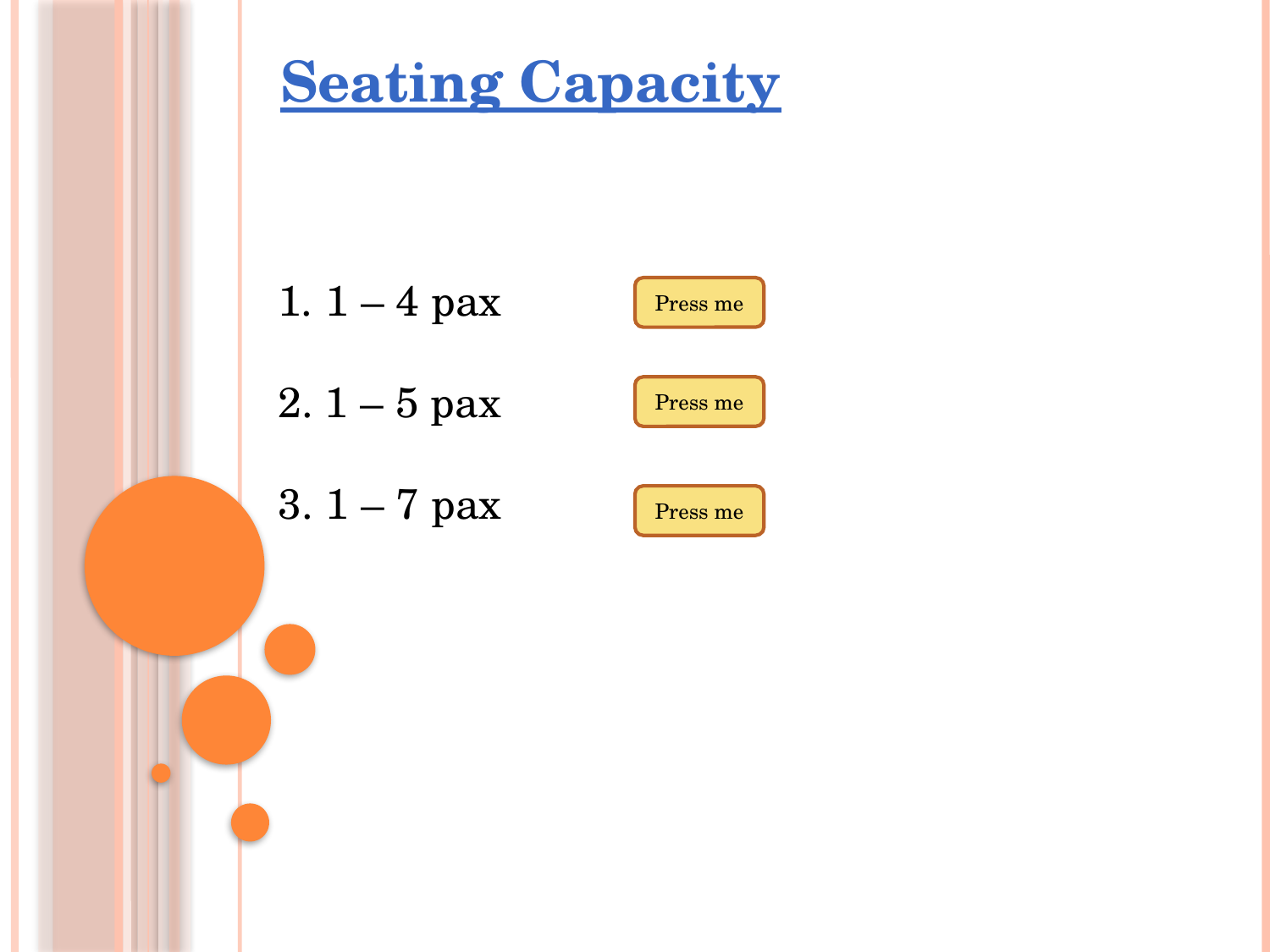

Seating Capacity
1 – 4 pax

2. 1 – 5 pax

3.	1 – 7 pax

Press me
Press me
Press me